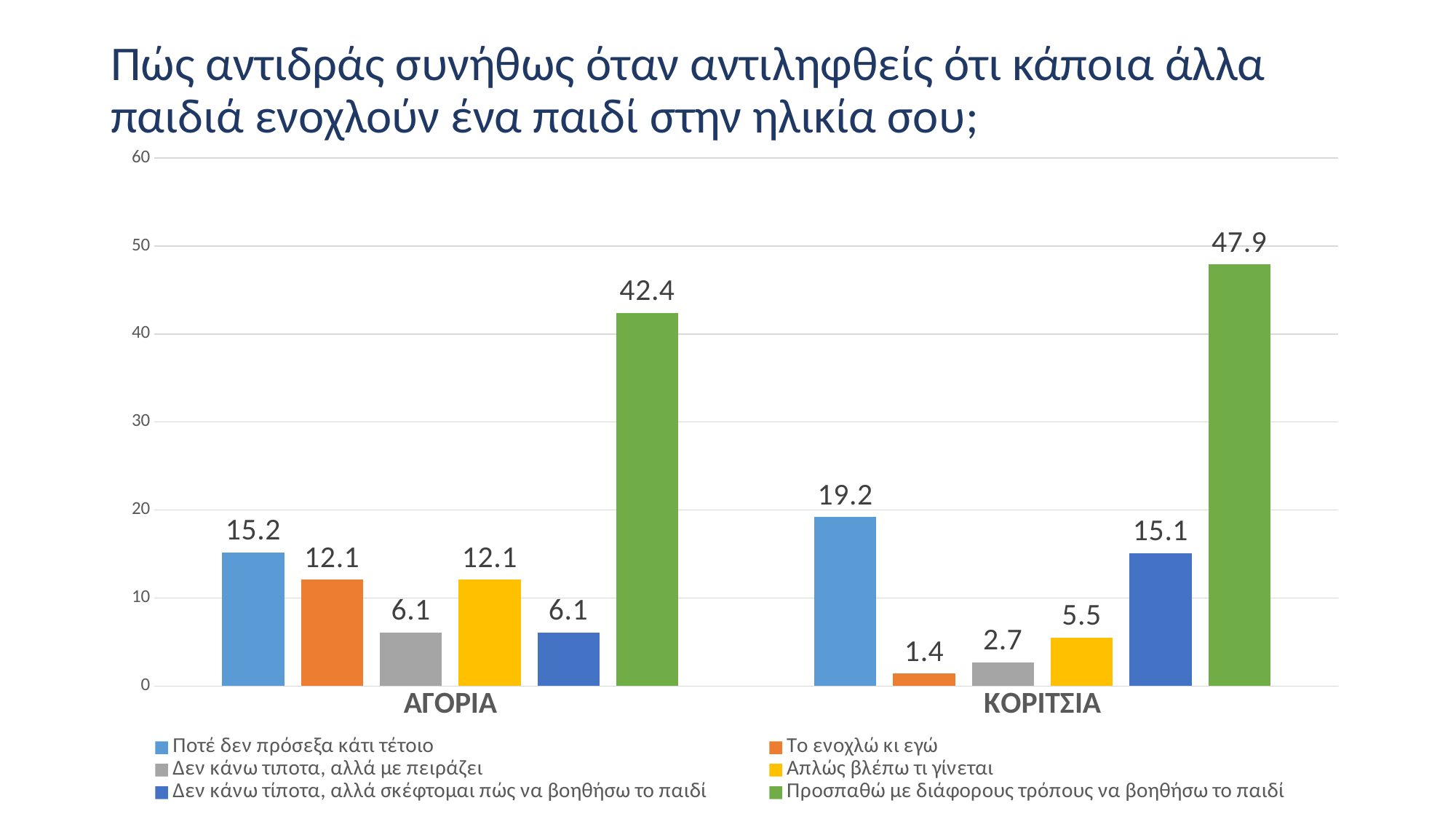

# Πώς αντιδράς συνήθως όταν αντιληφθείς ότι κάποια άλλα παιδιά ενοχλούν ένα παιδί στην ηλικία σου;

### Chart

| Category | Ποτέ δεν πρόσεξα κάτι τέτοιο | Το ενοχλώ κι εγώ | Δεν κάνω τιποτα, αλλά με πειράζει | Απλώς βλέπω τι γίνεται | Δεν κάνω τίποτα, αλλά σκέφτομαι πώς να βοηθήσω το παιδί | Προσπαθώ με διάφορους τρόπους να βοηθήσω το παιδί |
|---|---|---|---|---|---|---|
| ΑΓΟΡΙΑ | 15.2 | 12.1 | 6.1 | 12.1 | 6.1 | 42.4 |
| ΚΟΡΙΤΣΙΑ | 19.2 | 1.4 | 2.7 | 5.5 | 15.1 | 47.9 |